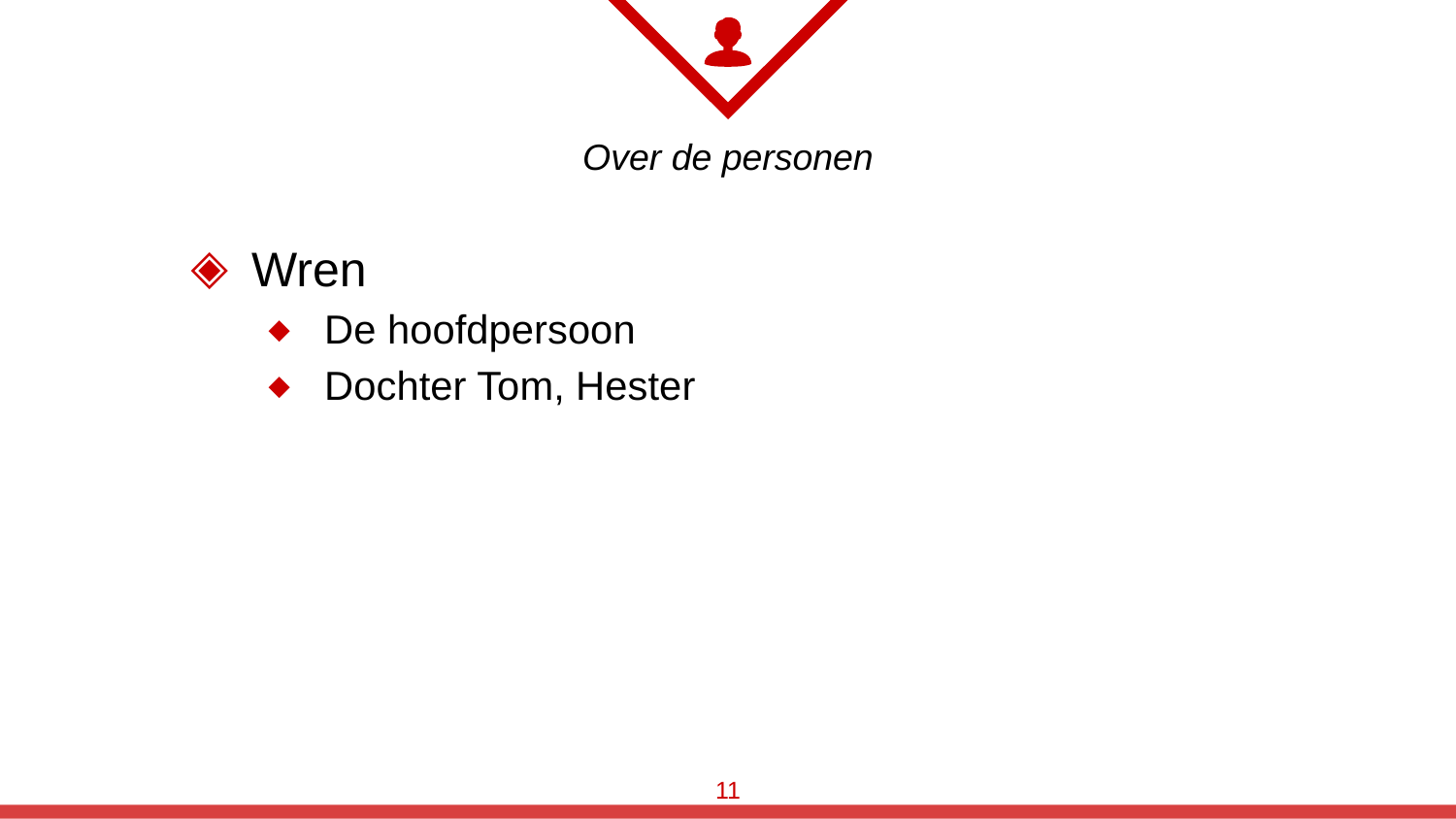

# Over de personen
Wren
De hoofdpersoon
Dochter Tom, Hester

11